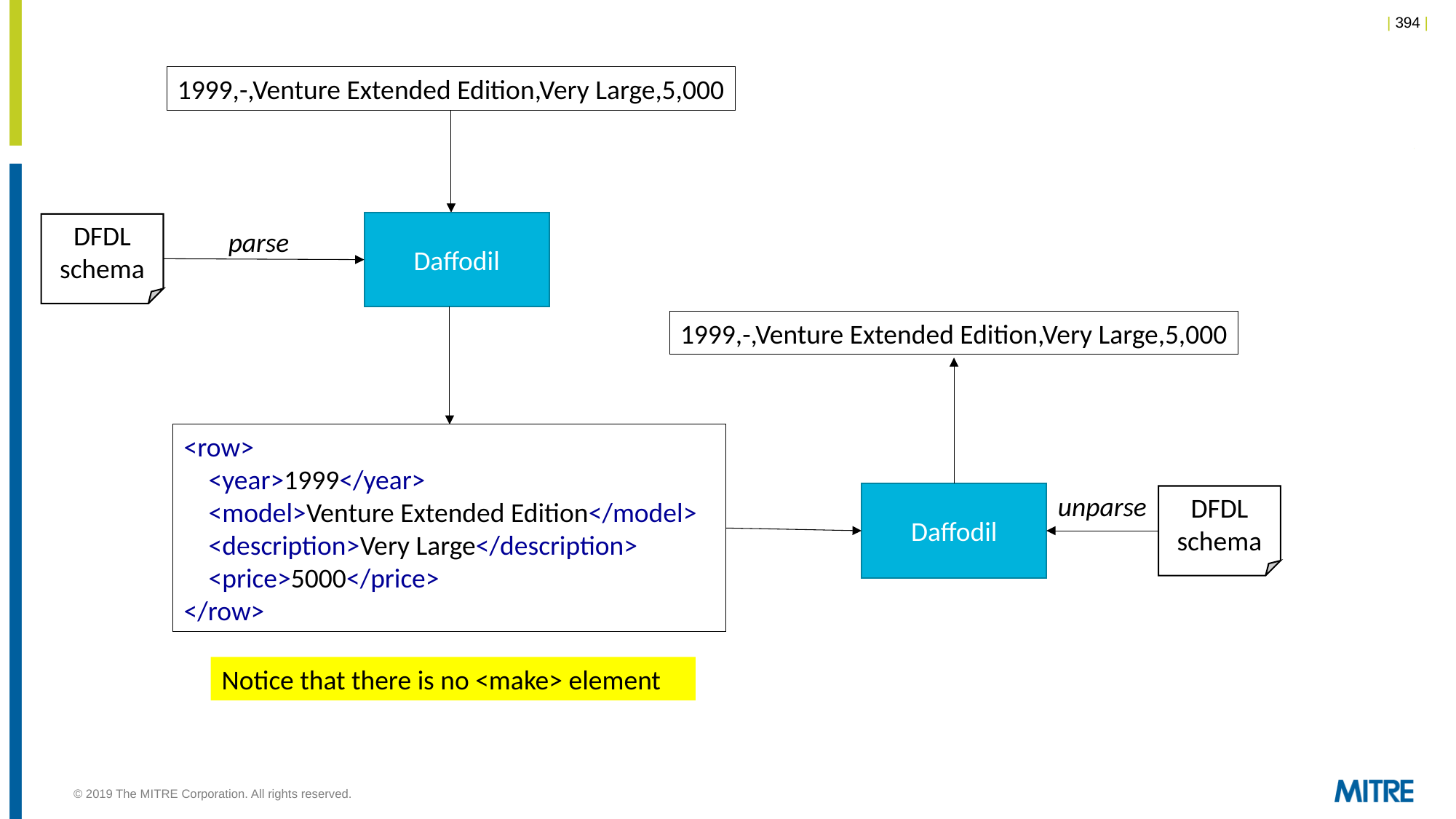

1999,-,Venture Extended Edition,Very Large,5,000
Daffodil
DFDL
schema
 parse
1999,-,Venture Extended Edition,Very Large,5,000
<row>
    <year>1999</year>
    <model>Venture Extended Edition</model>
    <description>Very Large</description>
    <price>5000</price>
</row>
Daffodil
unparse
DFDL
schema
Notice that there is no <make> element
© 2019 The MITRE Corporation. All rights reserved.